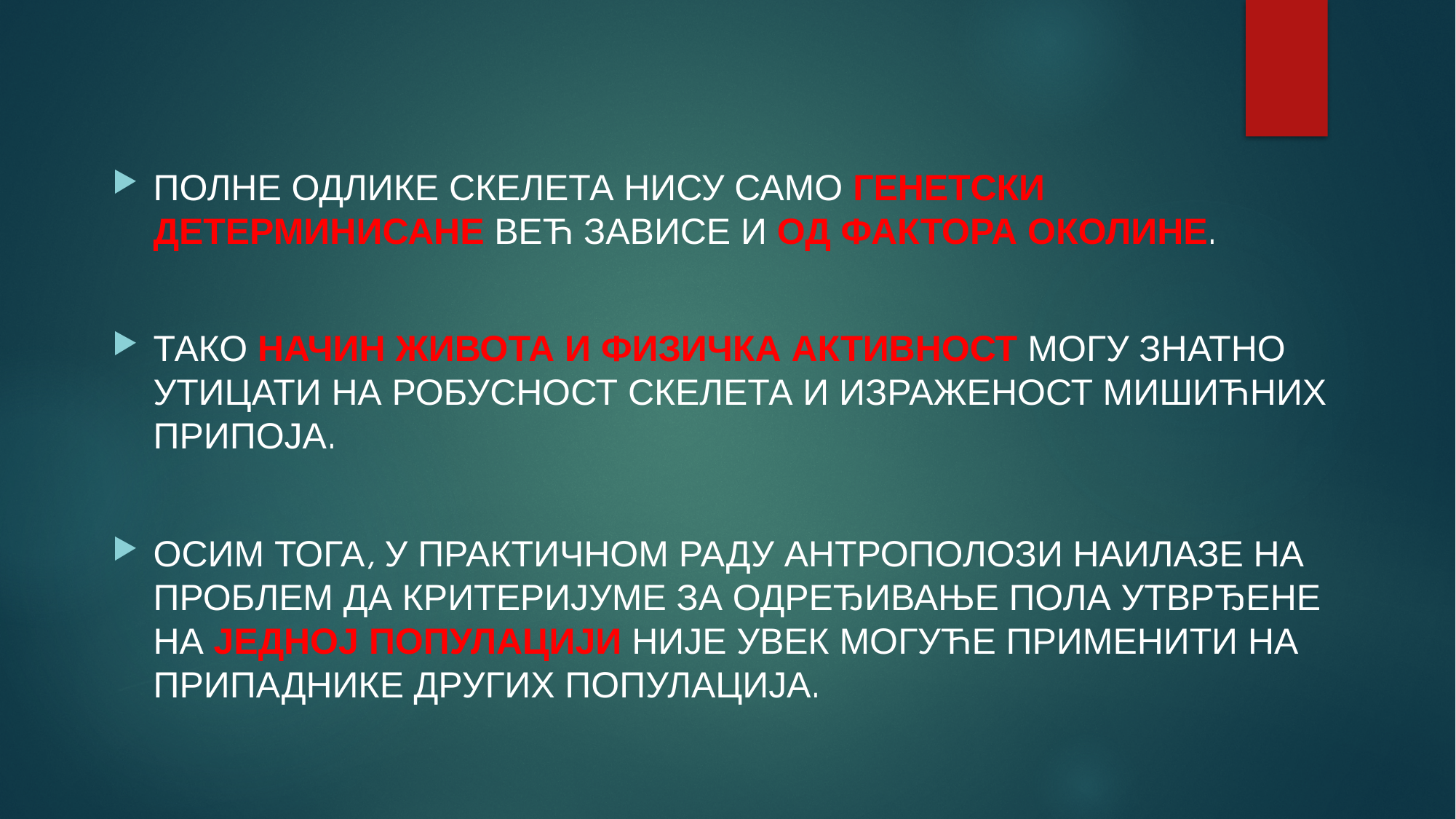

ПОЛНЕ ОДЛИКЕ СКЕЛЕТА НИСУ САМО ГЕНЕТСКИ ДЕТЕРМИНИСАНЕ ВЕЋ ЗАВИСЕ И ОД ФАКТОРА ОКОЛИНЕ.

ТАКО НАЧИН ЖИВОТА И ФИЗИЧКА АКТИВНОСТ МОГУ ЗНАТНО УТИЦАТИ НА РОБУСНОСТ СКЕЛЕТА И ИЗРАЖЕНОСТ МИШИЋНИХ ПРИПОЈА.

ОСИМ ТОГА, У ПРАКТИЧНОМ РАДУ АНТРОПОЛОЗИ НАИЛАЗЕ НА ПРОБЛЕМ ДА КРИТЕРИЈУМЕ ЗА ОДРЕЂИВАЊЕ ПОЛА УТВРЂЕНЕ НА ЈЕДНОЈ ПОПУЛАЦИЈИ НИЈЕ УВЕК МОГУЋЕ ПРИМЕНИТИ НА ПРИПАДНИКЕ ДРУГИХ ПОПУЛАЦИЈА.